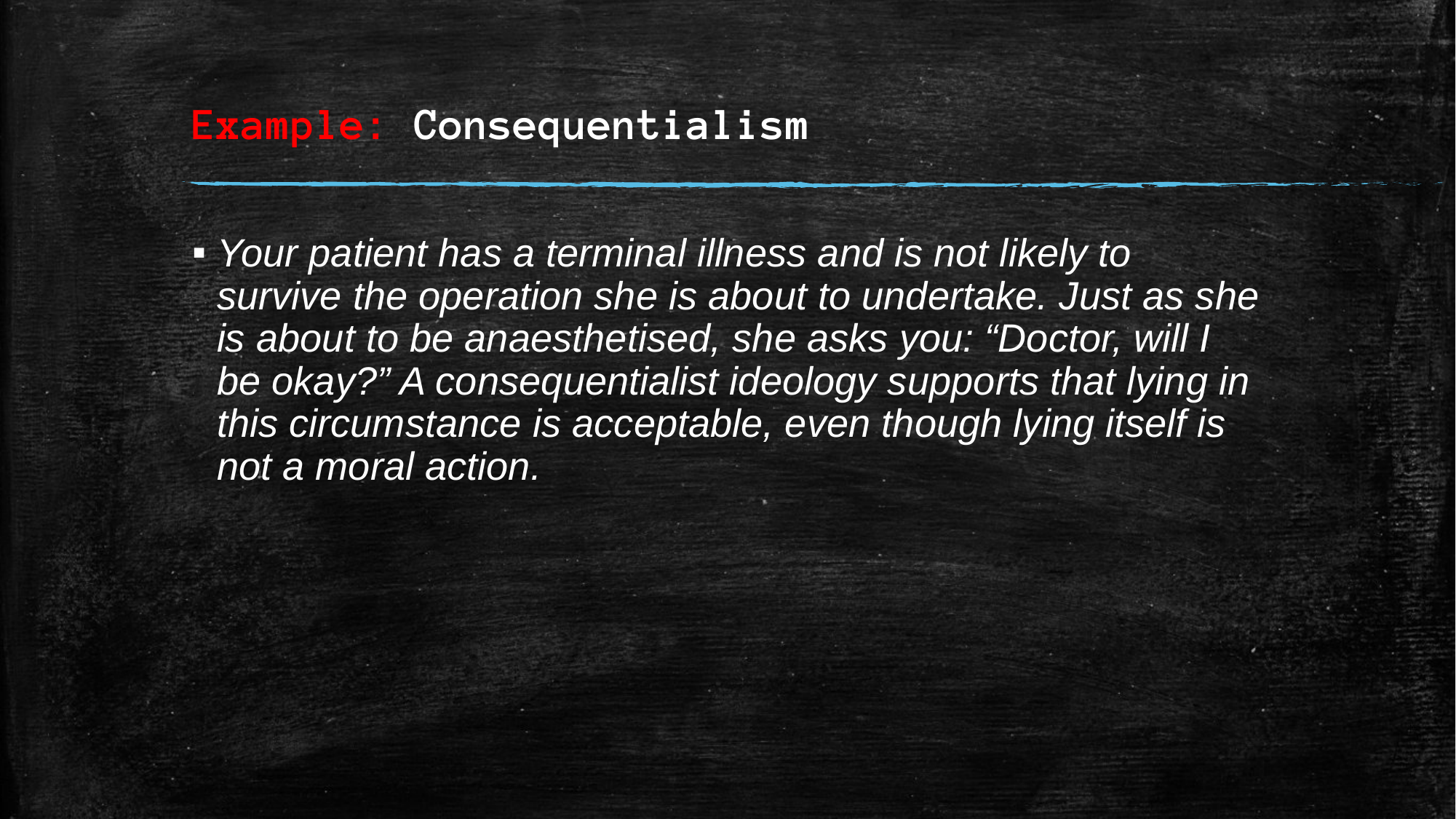

# Example: Consequentialism
Your patient has a terminal illness and is not likely to survive the operation she is about to undertake. Just as she is about to be anaesthetised, she asks you: “Doctor, will I be okay?” A consequentialist ideology supports that lying in this circumstance is acceptable, even though lying itself is not a moral action.